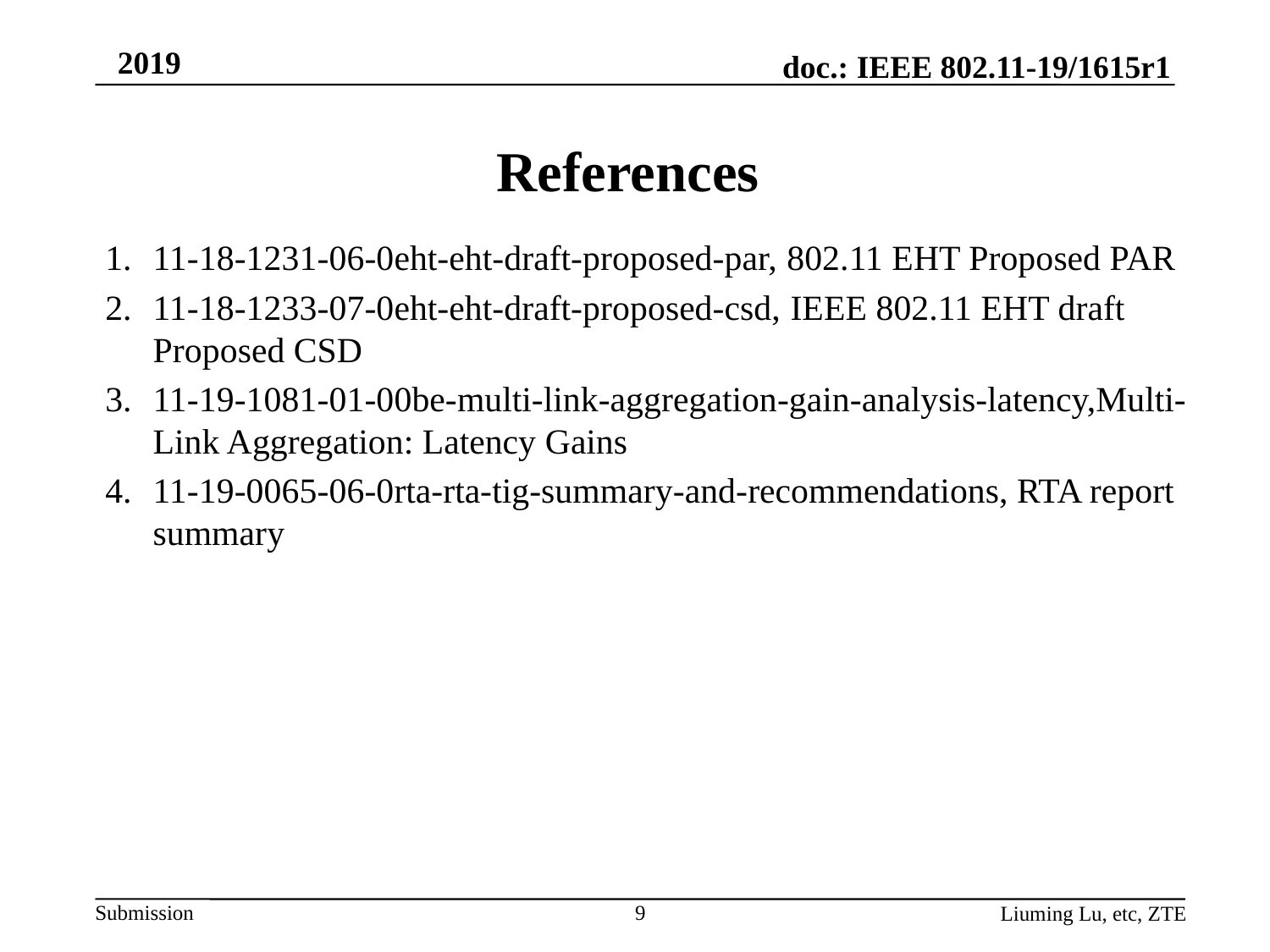

# References
11-18-1231-06-0eht-eht-draft-proposed-par, 802.11 EHT Proposed PAR
11-18-1233-07-0eht-eht-draft-proposed-csd, IEEE 802.11 EHT draft Proposed CSD
11-19-1081-01-00be-multi-link-aggregation-gain-analysis-latency,Multi-Link Aggregation: Latency Gains
11-19-0065-06-0rta-rta-tig-summary-and-recommendations, RTA report summary

9
Liuming Lu, etc, ZTE